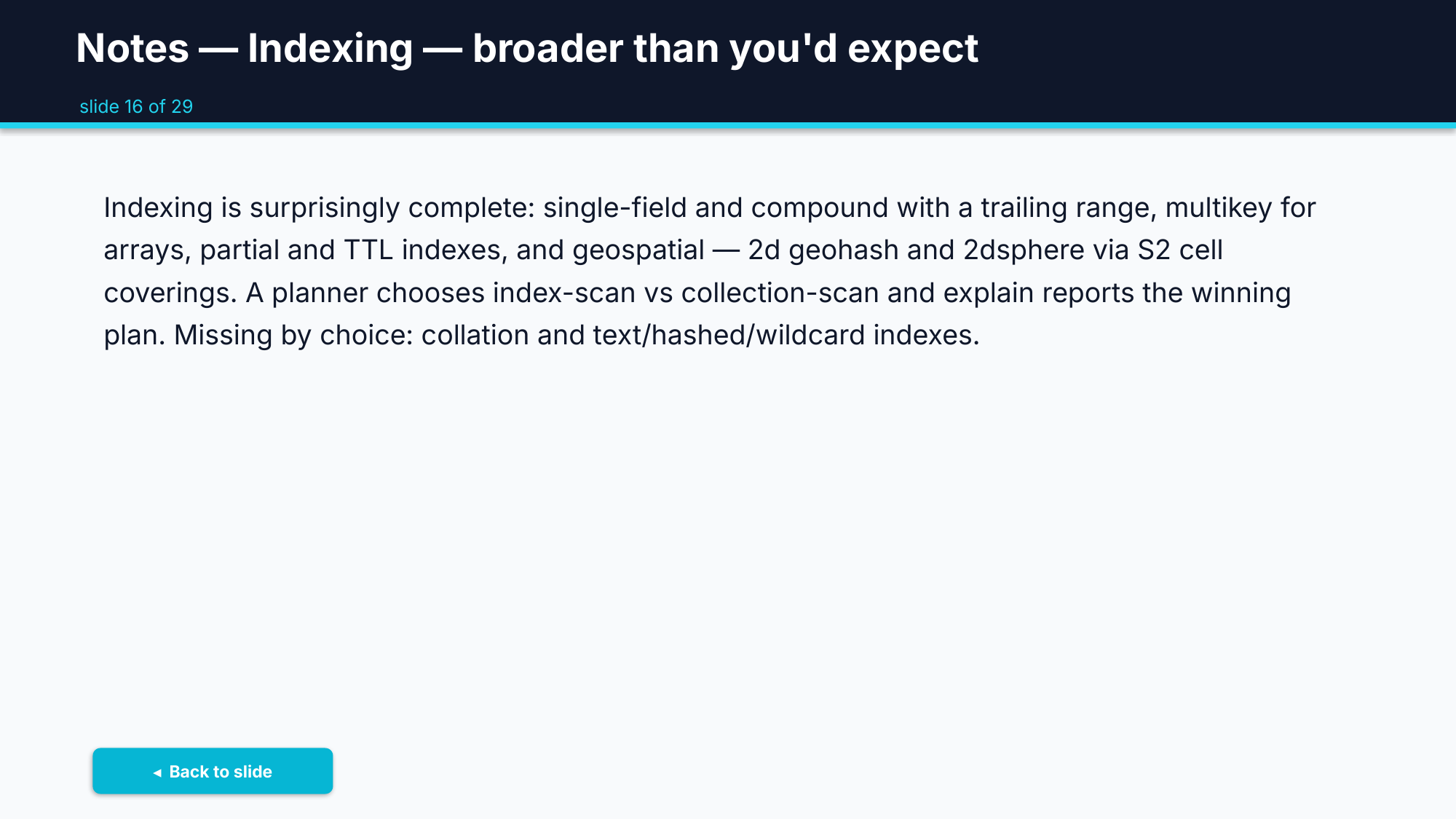

Notes — Indexing — broader than you'd expect
slide 16 of 29

Indexing is surprisingly complete: single-field and compound with a trailing range, multikey for arrays, partial and TTL indexes, and geospatial — 2d geohash and 2dsphere via S2 cell coverings. A planner chooses index-scan vs collection-scan and explain reports the winning plan. Missing by choice: collation and text/hashed/wildcard indexes.
◂  Back to slide